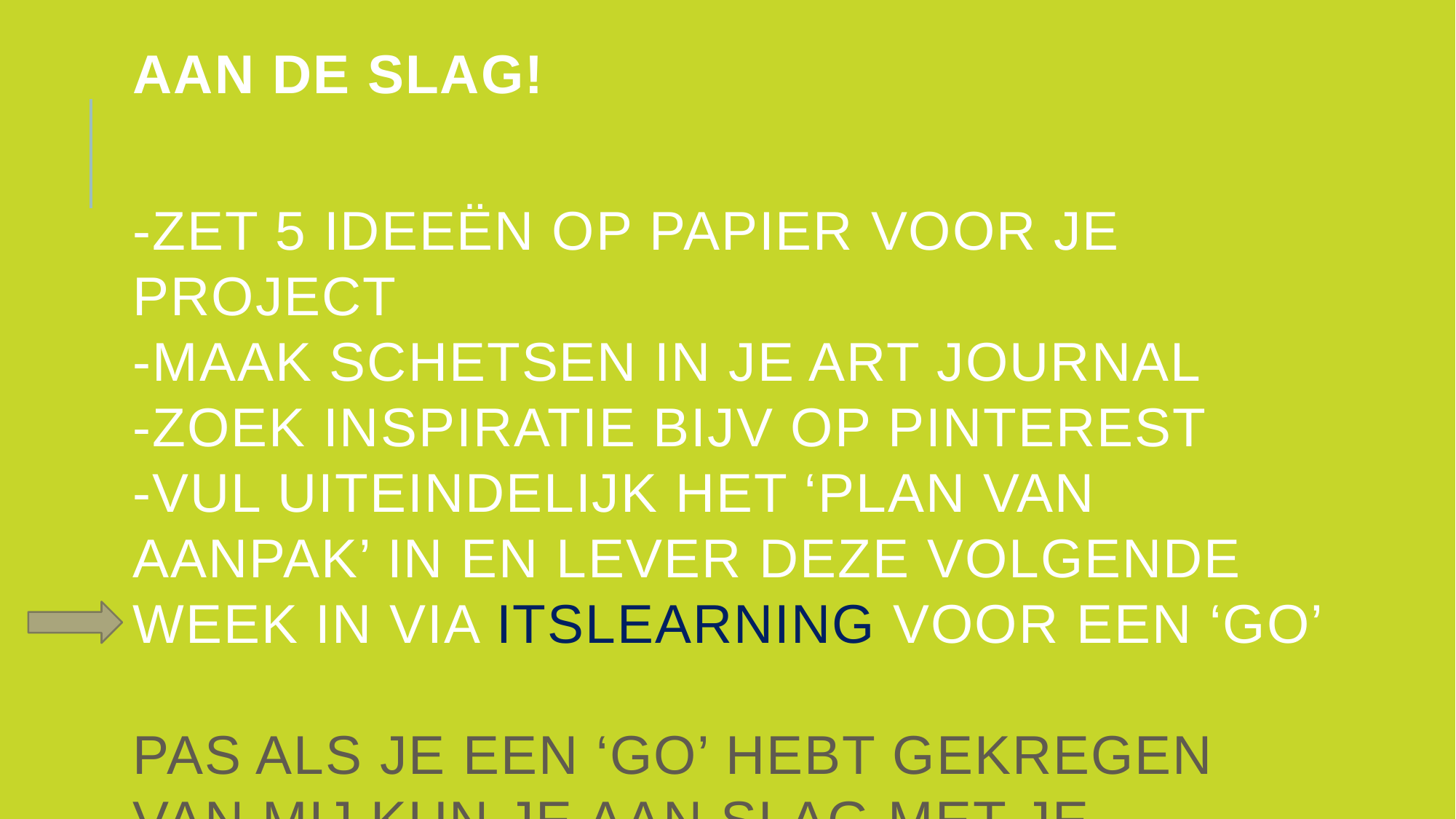

aan de slag!

-Zet 5 ideeën op papier voor je project
-maak schetsen in je art journal
-zoek inspiratie bijv op pinterest
-vul uiteindelijk het ‘plan van aanpak’ in en lever deze volgende week in via itslearning voor een ‘go’

Pas als je een ‘go’ hebt gekregen van mij kun je aan slag met je project/kunstwerk!

#